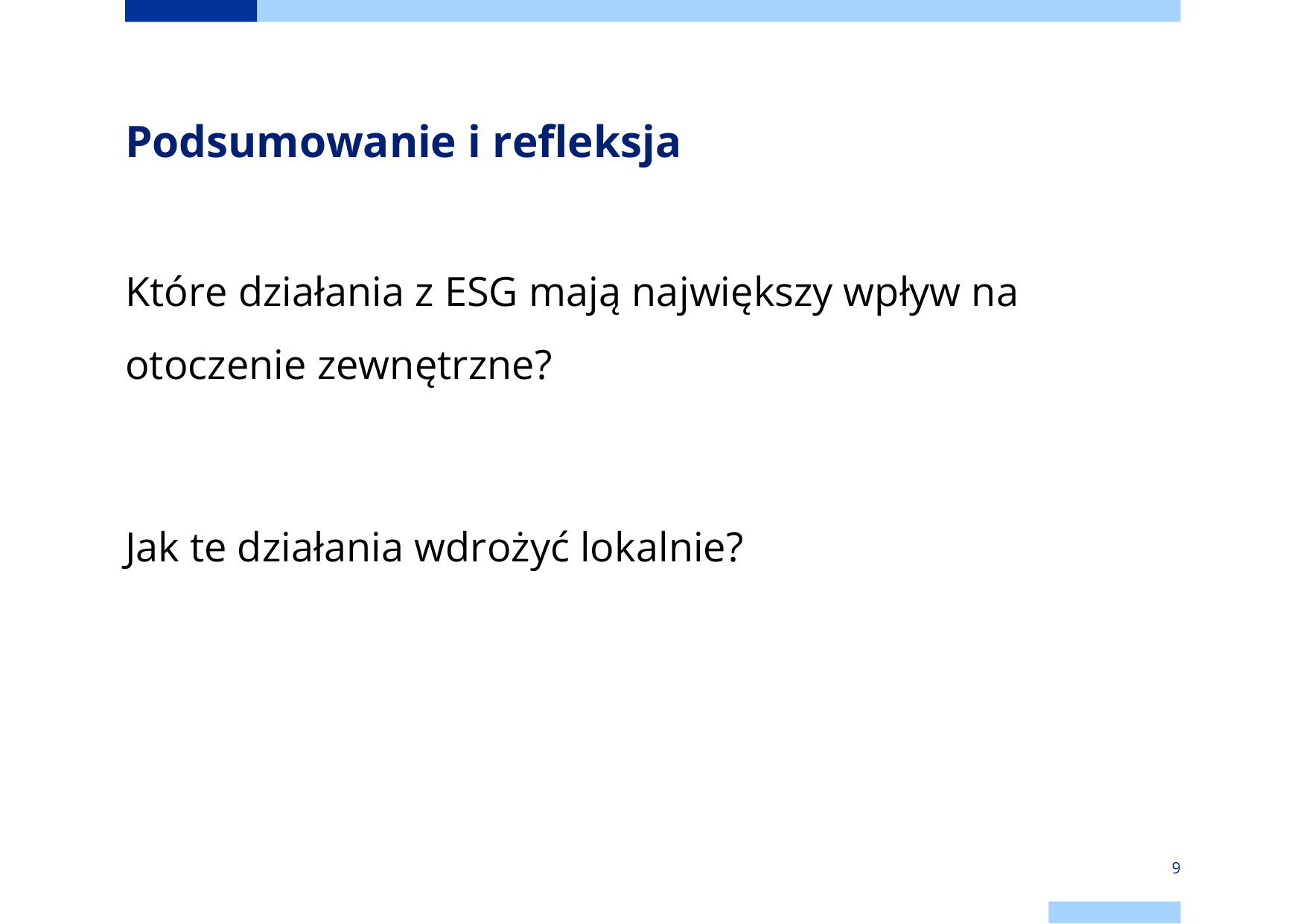

# Podsumowanie i refleksja
Które działania z ESG mają największy wpływ na otoczenie zewnętrzne?

Jak te działania wdrożyć lokalnie?

9